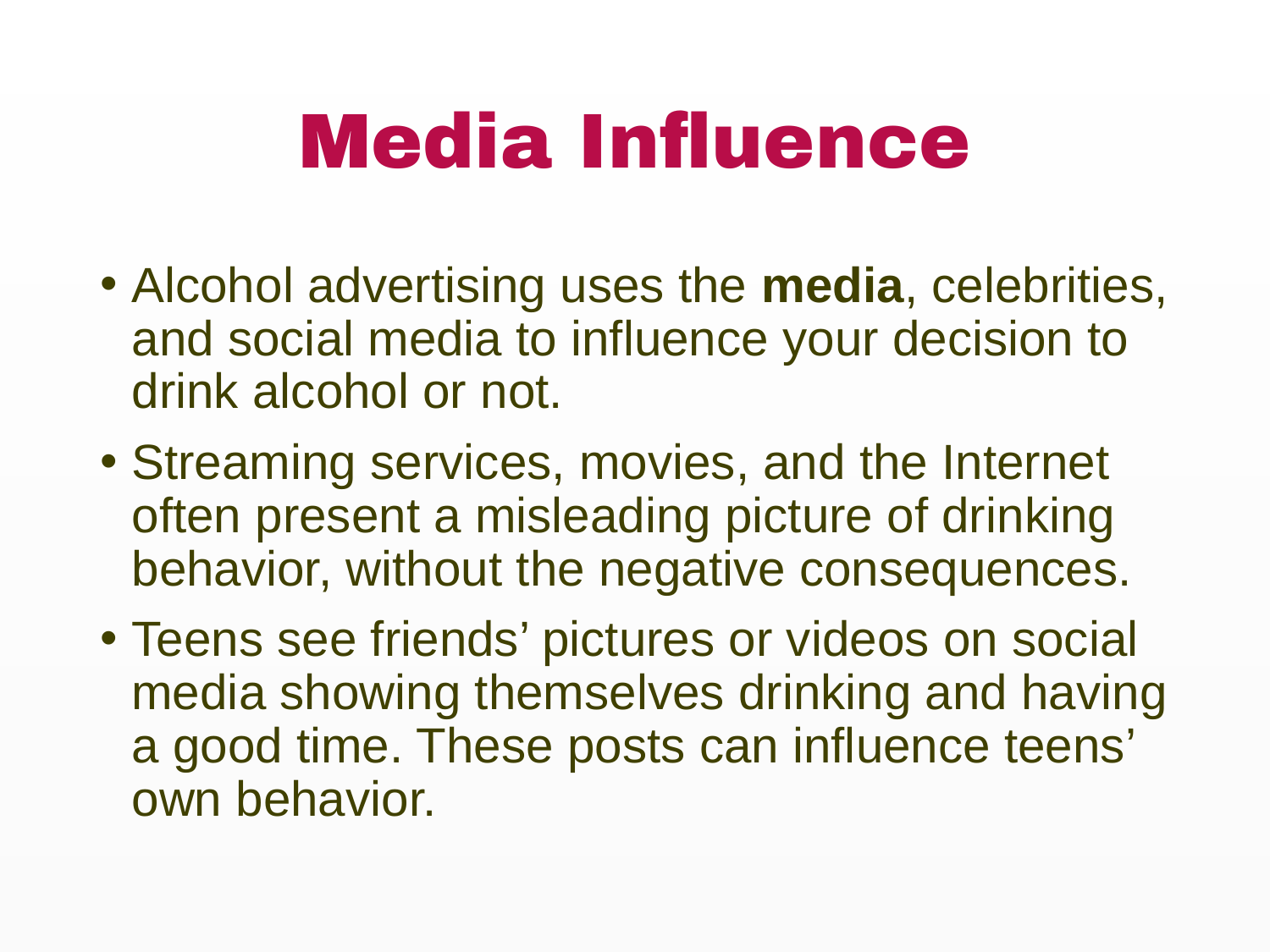

# Media Influence
Alcohol advertising uses the media, celebrities, and social media to influence your decision to drink alcohol or not.
Streaming services, movies, and the Internet often present a misleading picture of drinking behavior, without the negative consequences.
Teens see friends’ pictures or videos on social media showing themselves drinking and having a good time. These posts can influence teens’ own behavior.